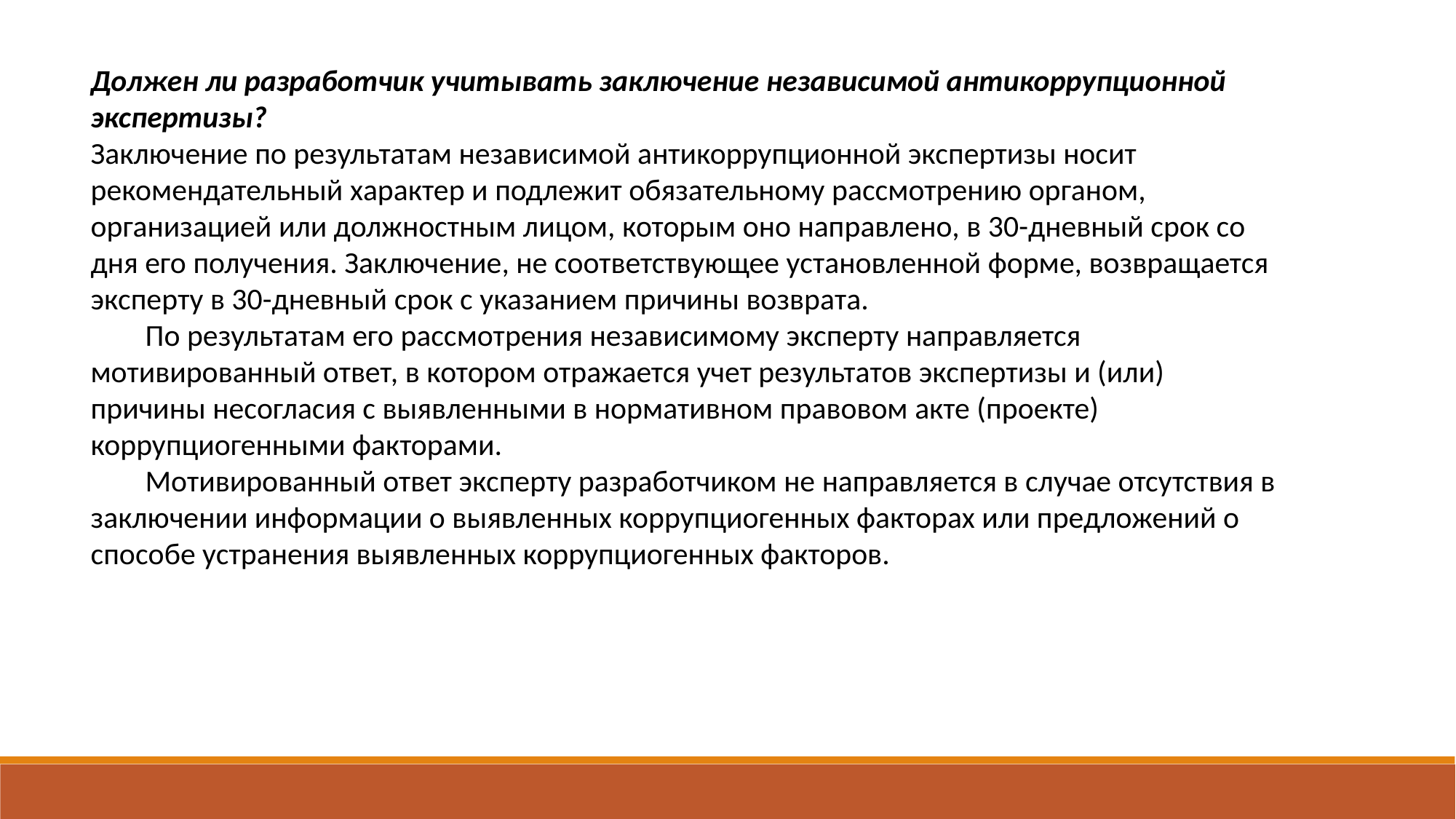

Должен ли разработчик учитывать заключение независимой антикоррупционной экспертизы?
Заключение по результатам независимой антикоррупционной экспертизы носит рекомендательный характер и подлежит обязательному рассмотрению органом, организацией или должностным лицом, которым оно направлено, в 30-дневный срок со дня его получения. Заключение, не соответствующее установленной форме, возвращается эксперту в 30-дневный срок с указанием причины возврата.
По результатам его рассмотрения независимому эксперту направляется мотивированный ответ, в котором отражается учет результатов экспертизы и (или) причины несогласия с выявленными в нормативном правовом акте (проекте) коррупциогенными факторами.
Мотивированный ответ эксперту разработчиком не направляется в случае отсутствия в заключении информации о выявленных коррупциогенных факторах или предложений о способе устранения выявленных коррупциогенных факторов.